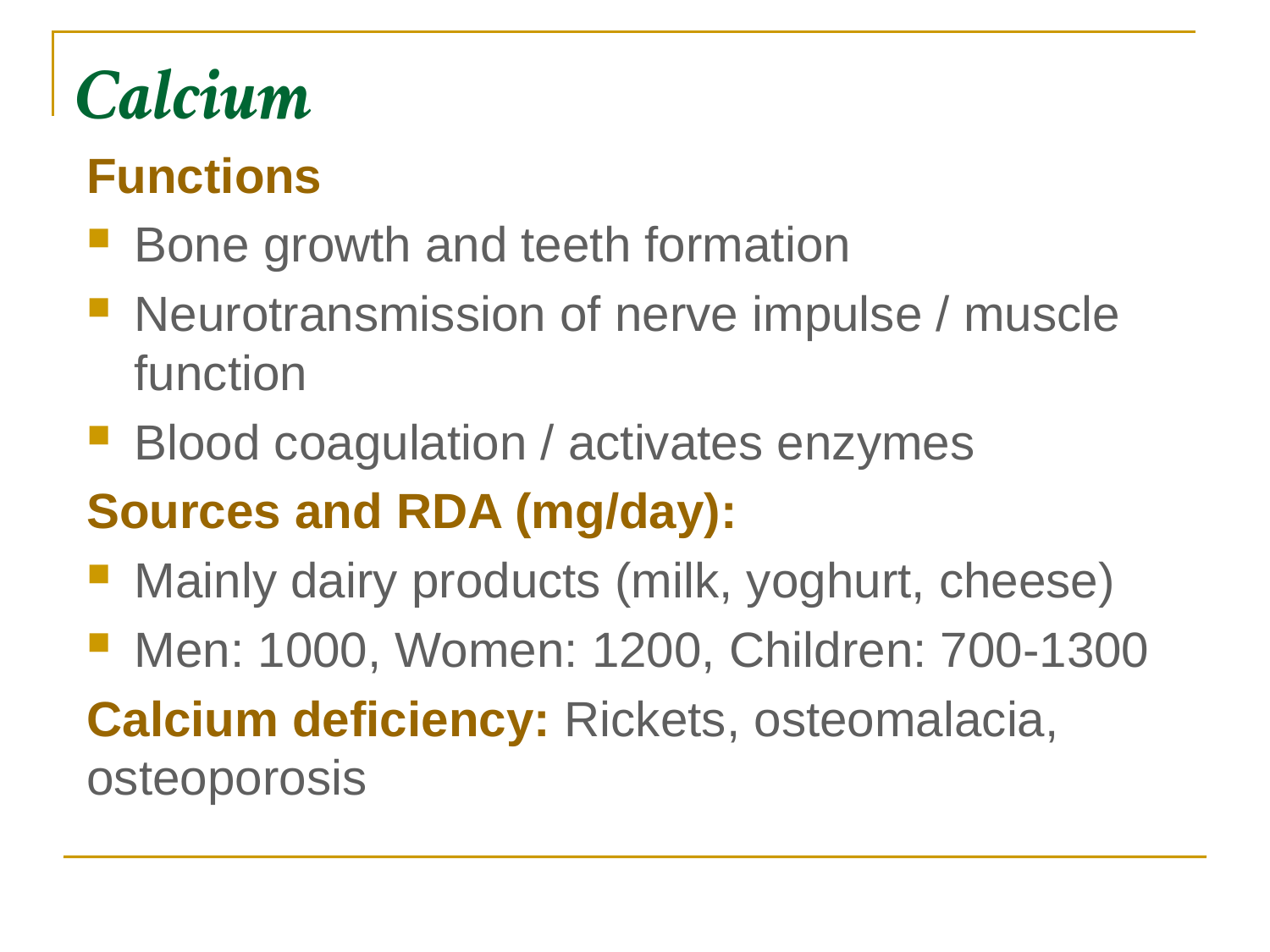

# Calcium
Functions
Bone growth and teeth formation
Neurotransmission of nerve impulse / muscle function
Blood coagulation / activates enzymes
Sources and RDA (mg/day):
Mainly dairy products (milk, yoghurt, cheese)
Men: 1000, Women: 1200, Children: 700-1300
Calcium deficiency: Rickets, osteomalacia, osteoporosis